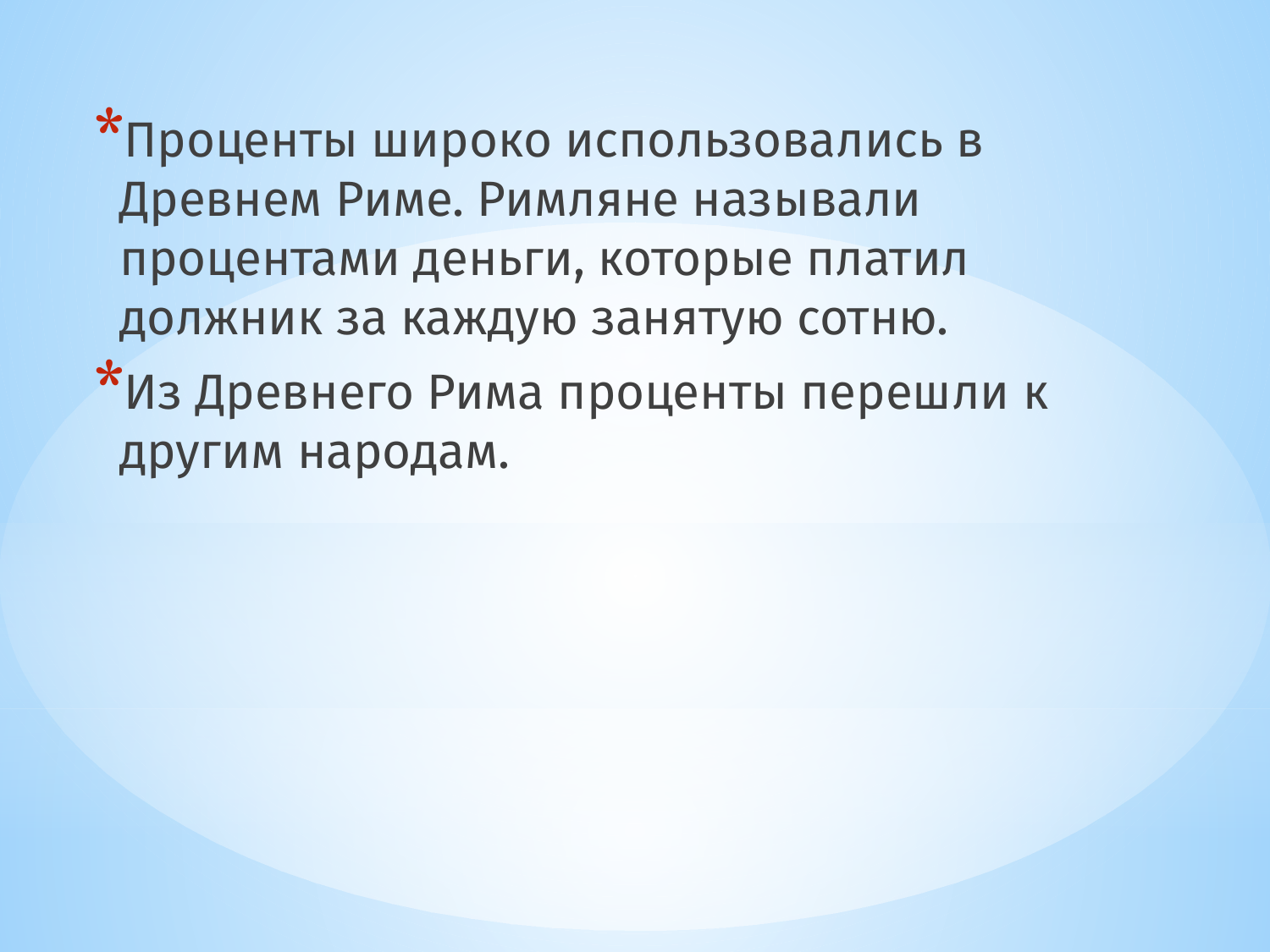

Проценты широко использовались в Древнем Риме. Римляне называли процентами деньги, которые платил должник за каждую занятую сотню.
Из Древнего Рима проценты перешли к другим народам.